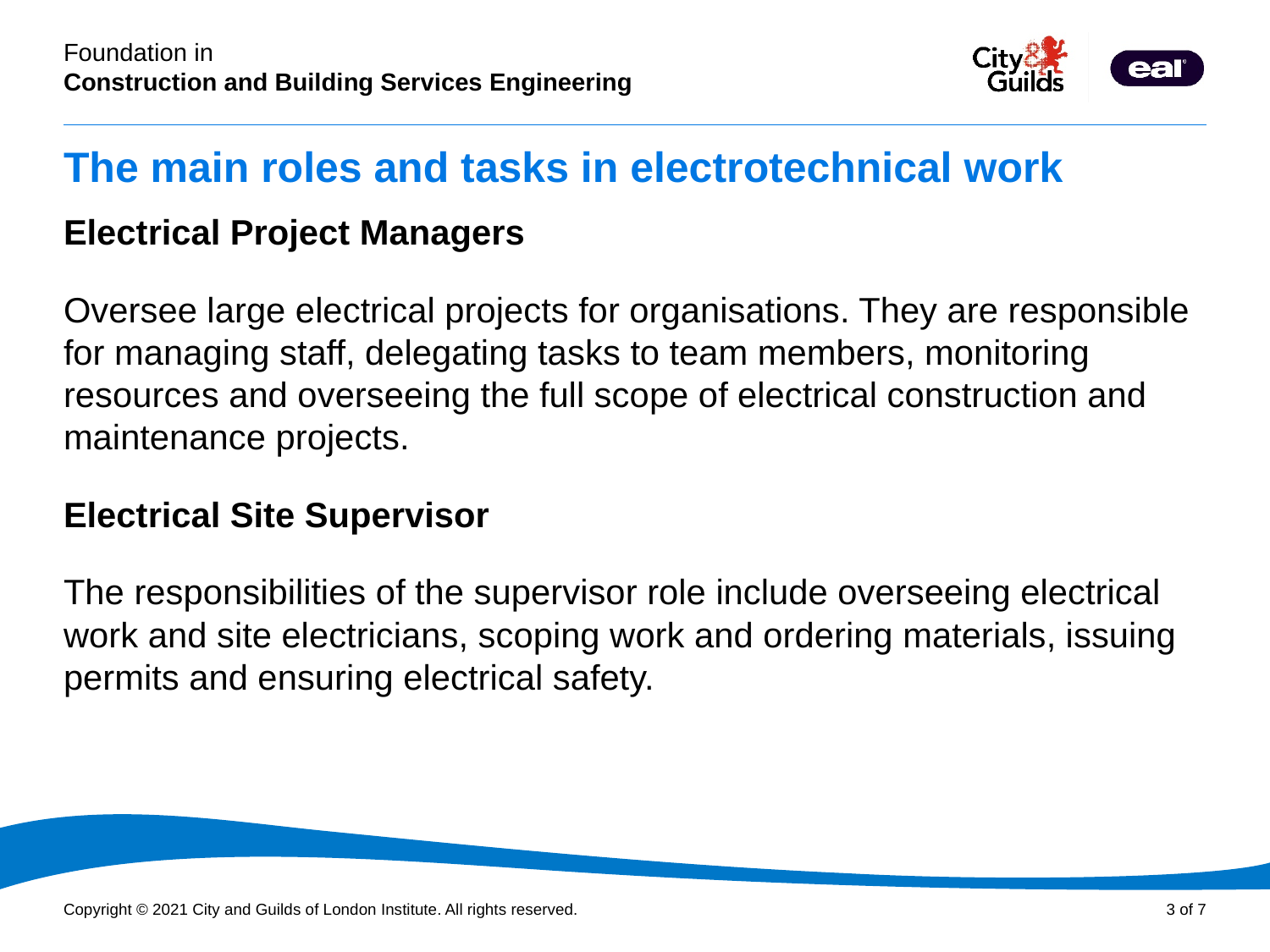

# The main roles and tasks in electrotechnical work
Electrical Project Managers
Oversee large electrical projects for organisations. They are responsible for managing staff, delegating tasks to team members, monitoring resources and overseeing the full scope of electrical construction and maintenance projects.
Electrical Site Supervisor
The responsibilities of the supervisor role include overseeing electrical work and site electricians, scoping work and ordering materials, issuing permits and ensuring electrical safety.